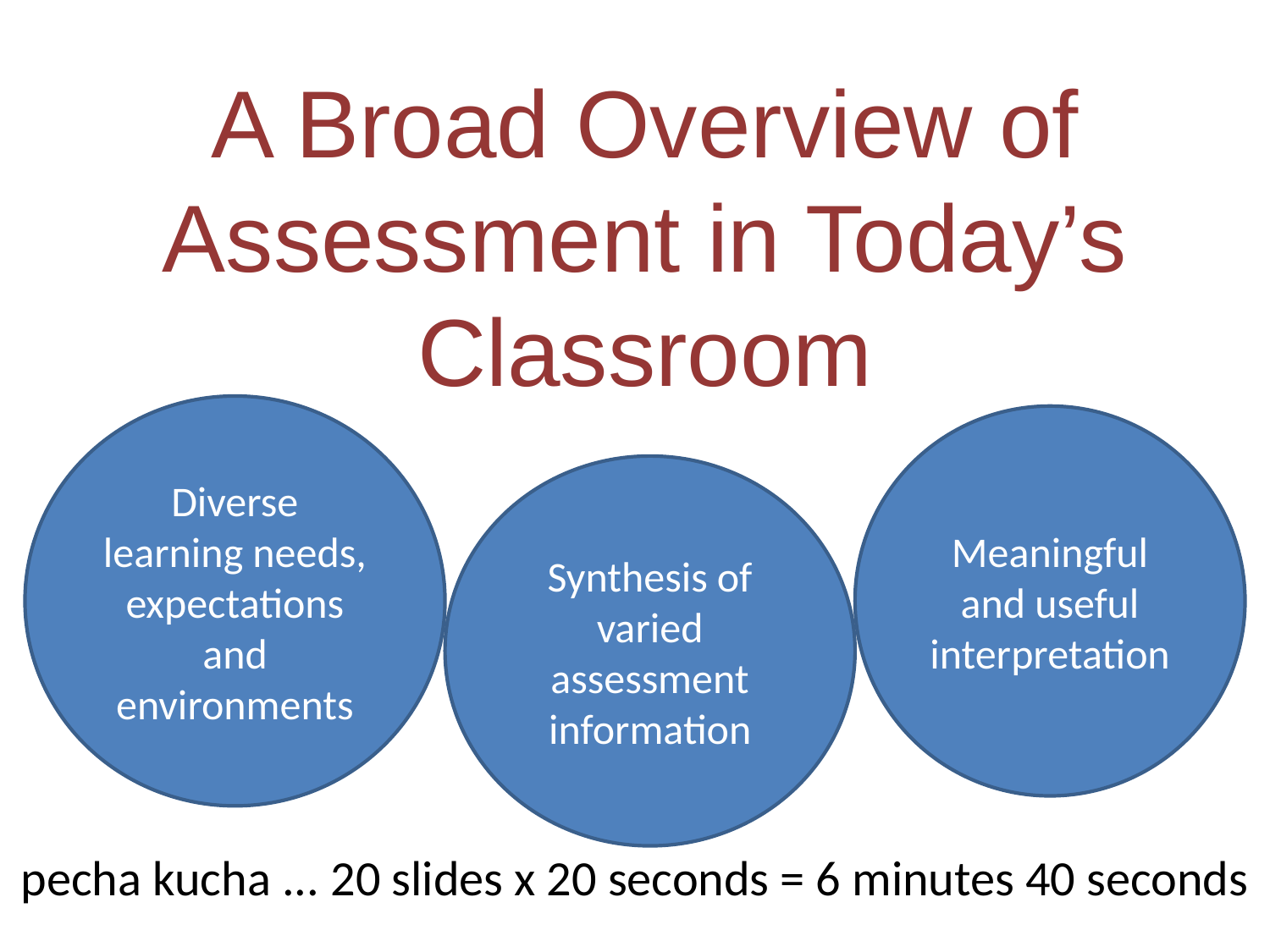

A Broad Overview of Assessment in Today’s Classroom
Diverse learning needs, expectations and environments
Meaningful and useful interpretation
Synthesis of varied assessment information
# pecha kucha ... 20 slides x 20 seconds = 6 minutes 40 seconds